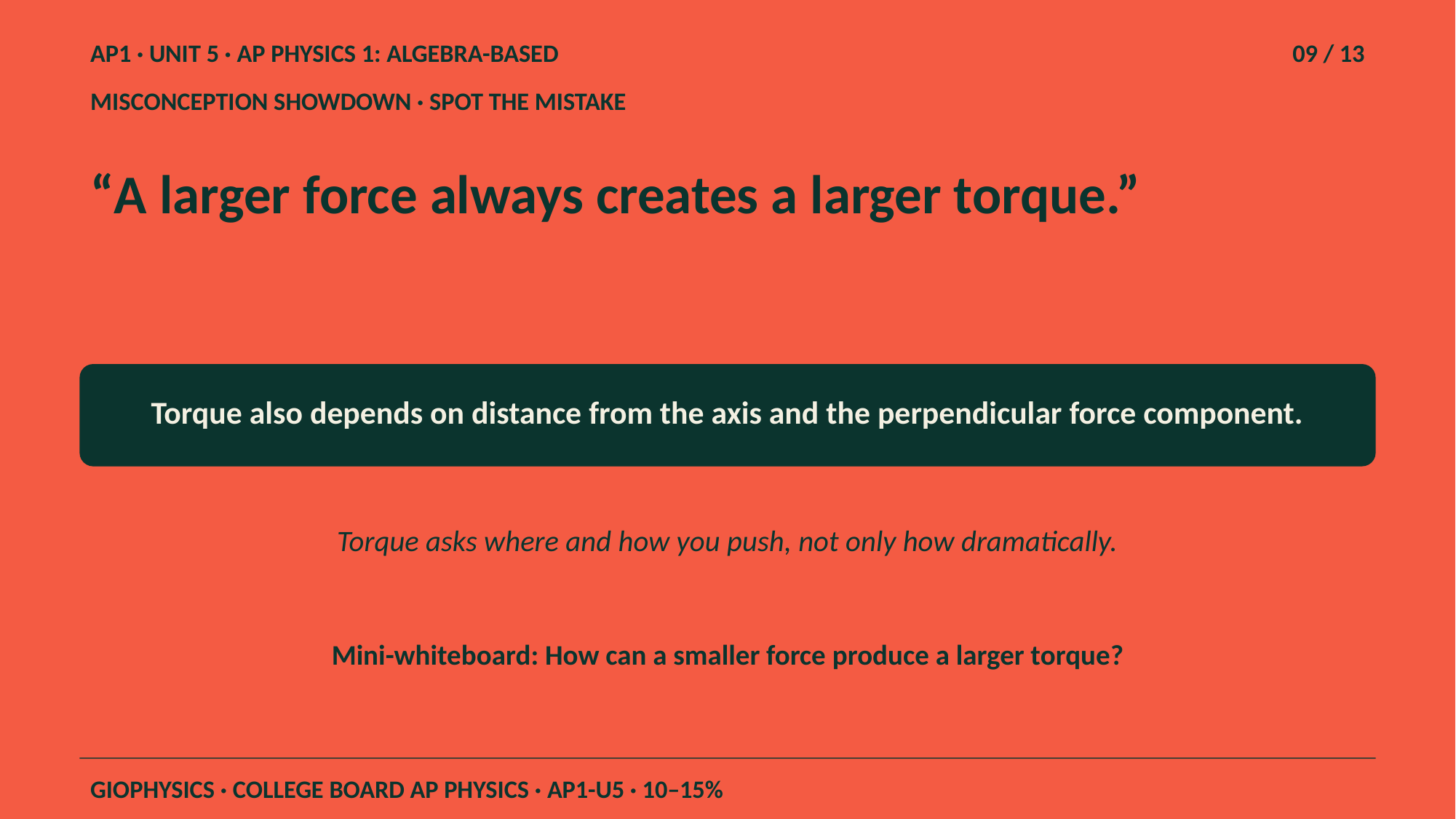

AP1 · UNIT 5 · AP PHYSICS 1: ALGEBRA-BASED
09 / 13
MISCONCEPTION SHOWDOWN · SPOT THE MISTAKE
“A larger force always creates a larger torque.”

Torque also depends on distance from the axis and the perpendicular force component.
Torque asks where and how you push, not only how dramatically.
Mini-whiteboard: How can a smaller force produce a larger torque?

GIOPHYSICS · COLLEGE BOARD AP PHYSICS · AP1-U5 · 10–15%